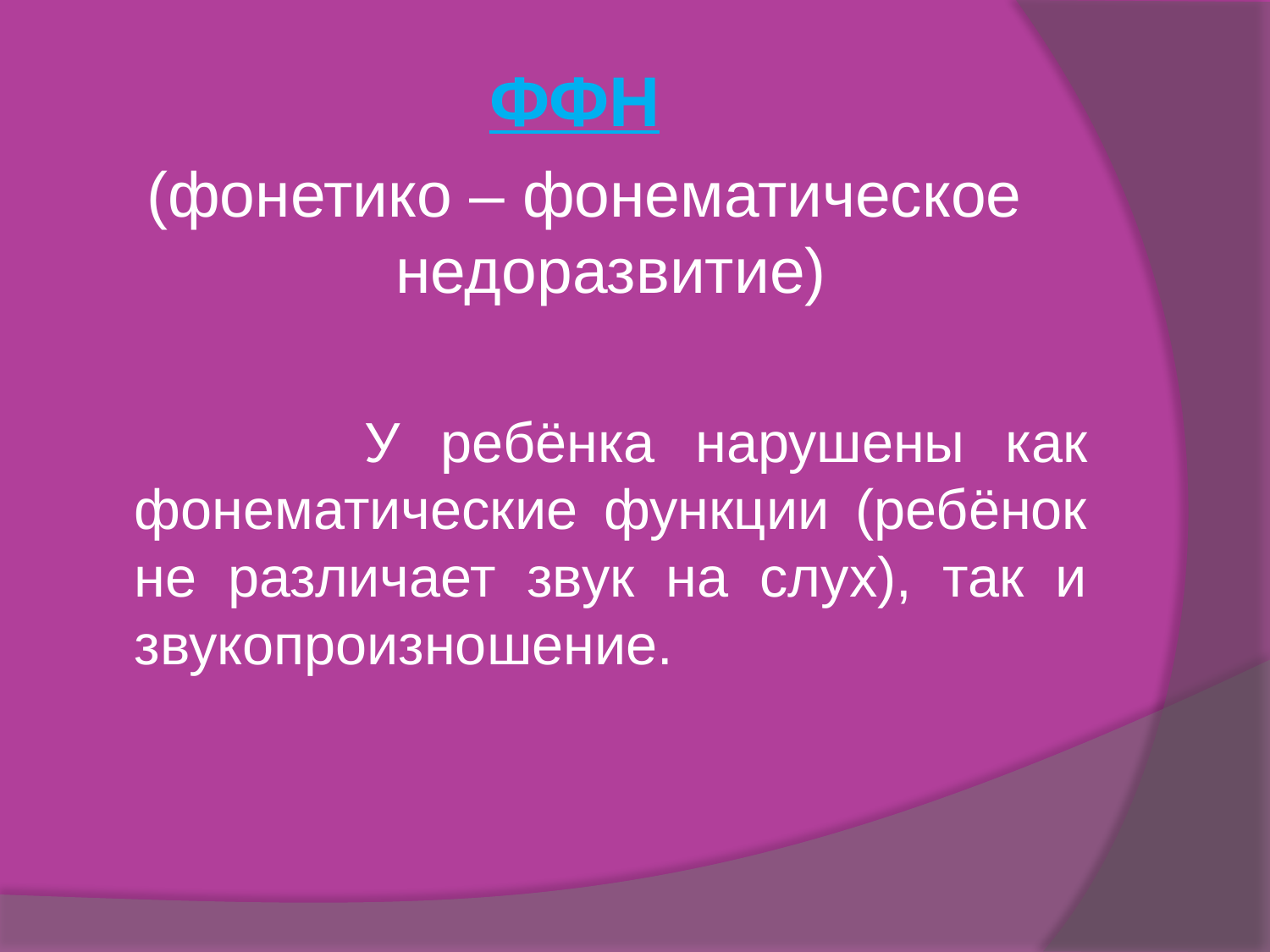

#
ФФН
(фонетико – фонематическое недоразвитие)

       У ребёнка нарушены как фонематические функции (ребёнок не различает звук на слух), так и звукопроизношение.